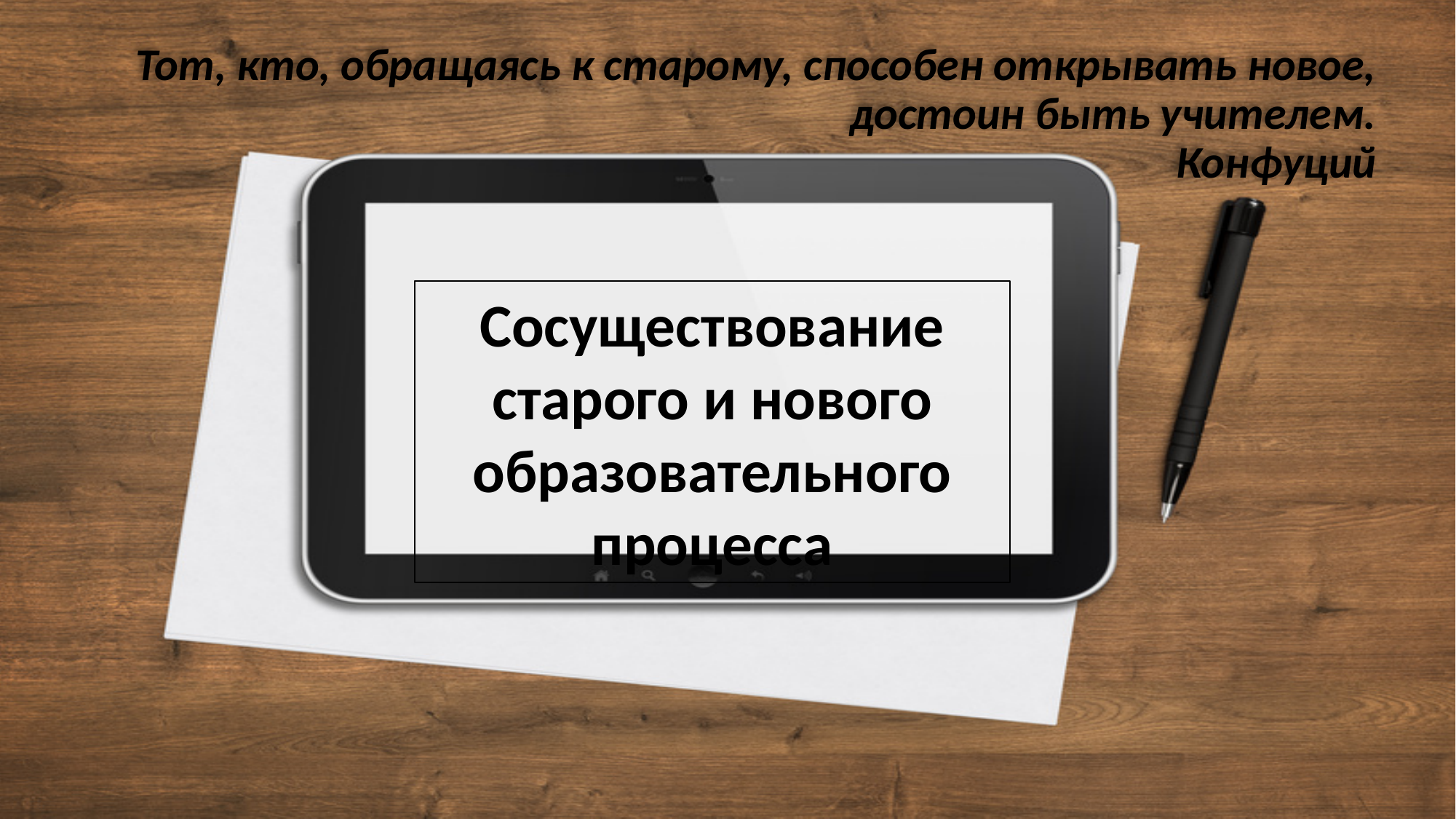

# Тот, кто, обращаясь к старому, способен открывать новое, достоин быть учителем. Конфуций
Сосуществование старого и нового образовательного процесса